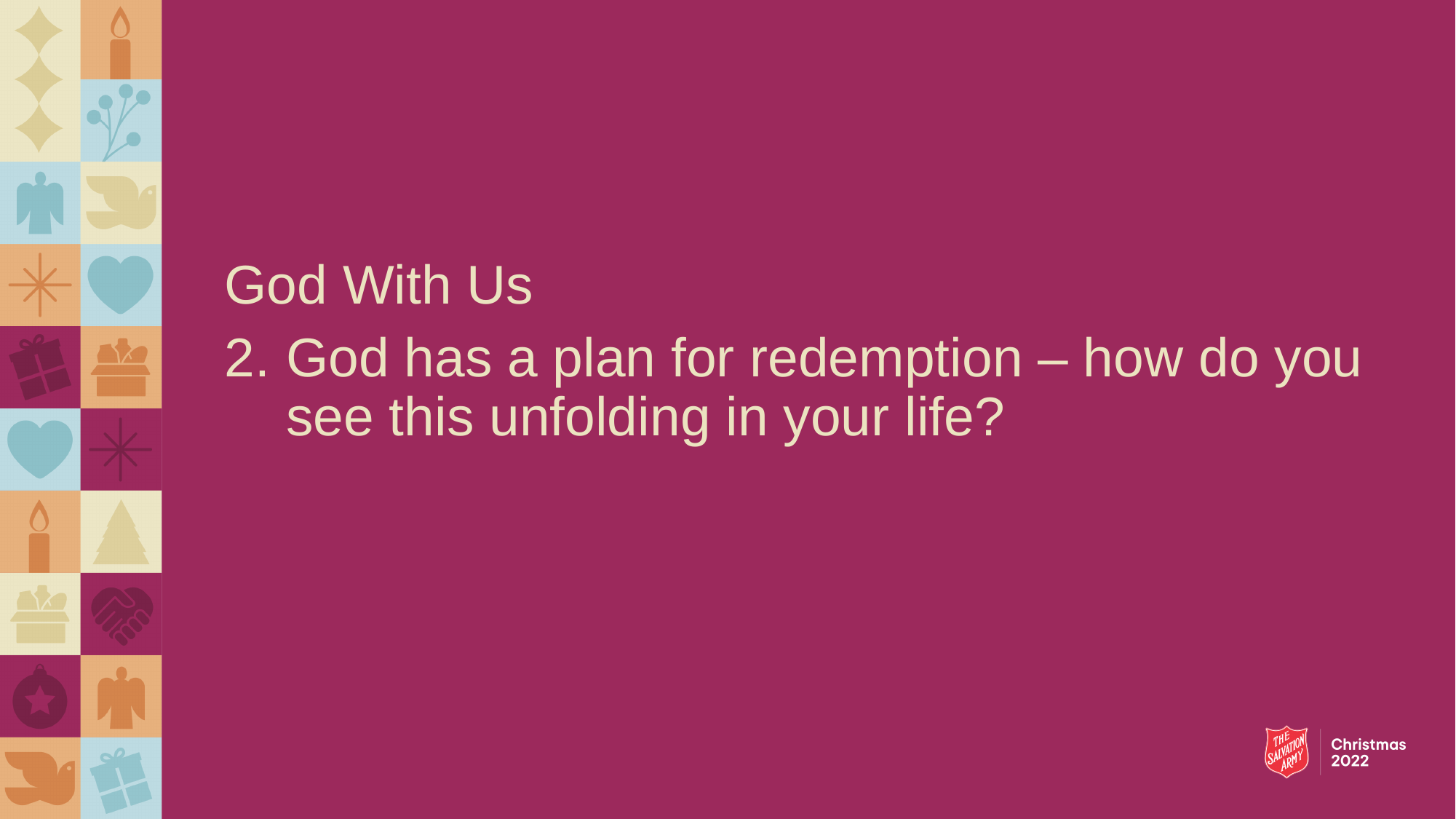

God With Us
God has a plan for redemption – how do you see this unfolding in your life?